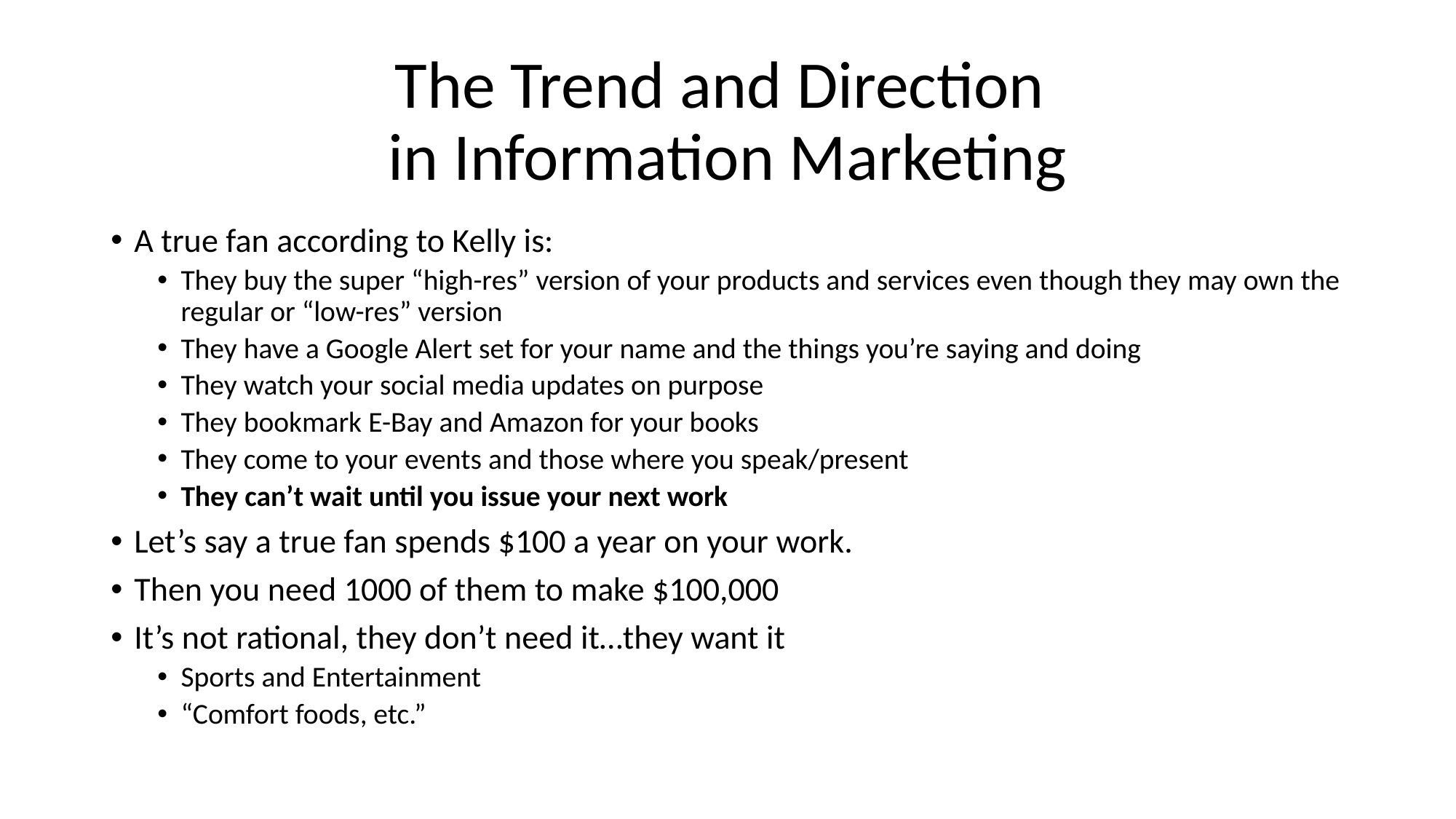

# The Trend and Direction in Information Marketing
A true fan according to Kelly is:
They buy the super “high-res” version of your products and services even though they may own the regular or “low-res” version
They have a Google Alert set for your name and the things you’re saying and doing
They watch your social media updates on purpose
They bookmark E-Bay and Amazon for your books
They come to your events and those where you speak/present
They can’t wait until you issue your next work
Let’s say a true fan spends $100 a year on your work.
Then you need 1000 of them to make $100,000
It’s not rational, they don’t need it…they want it
Sports and Entertainment
“Comfort foods, etc.”